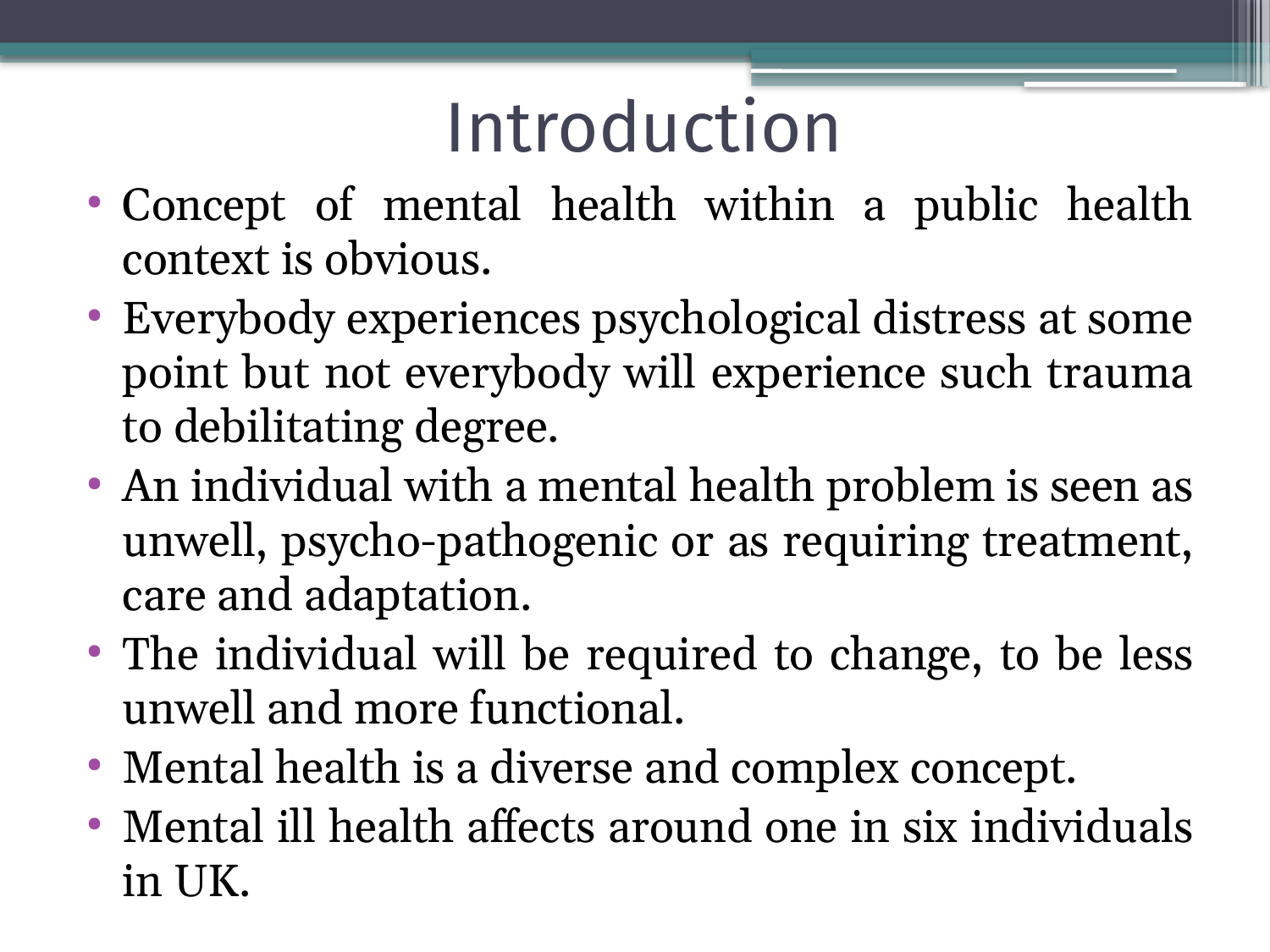

# Introduction
Concept of mental health within a public health context is obvious.
Everybody experiences psychological distress at some point but not everybody will experience such trauma to debilitating degree.
An individual with a mental health problem is seen as unwell, psycho-pathogenic or as requiring treatment, care and adaptation.
The individual will be required to change, to be less unwell and more functional.
Mental health is a diverse and complex concept.
Mental ill health affects around one in six individuals in UK.